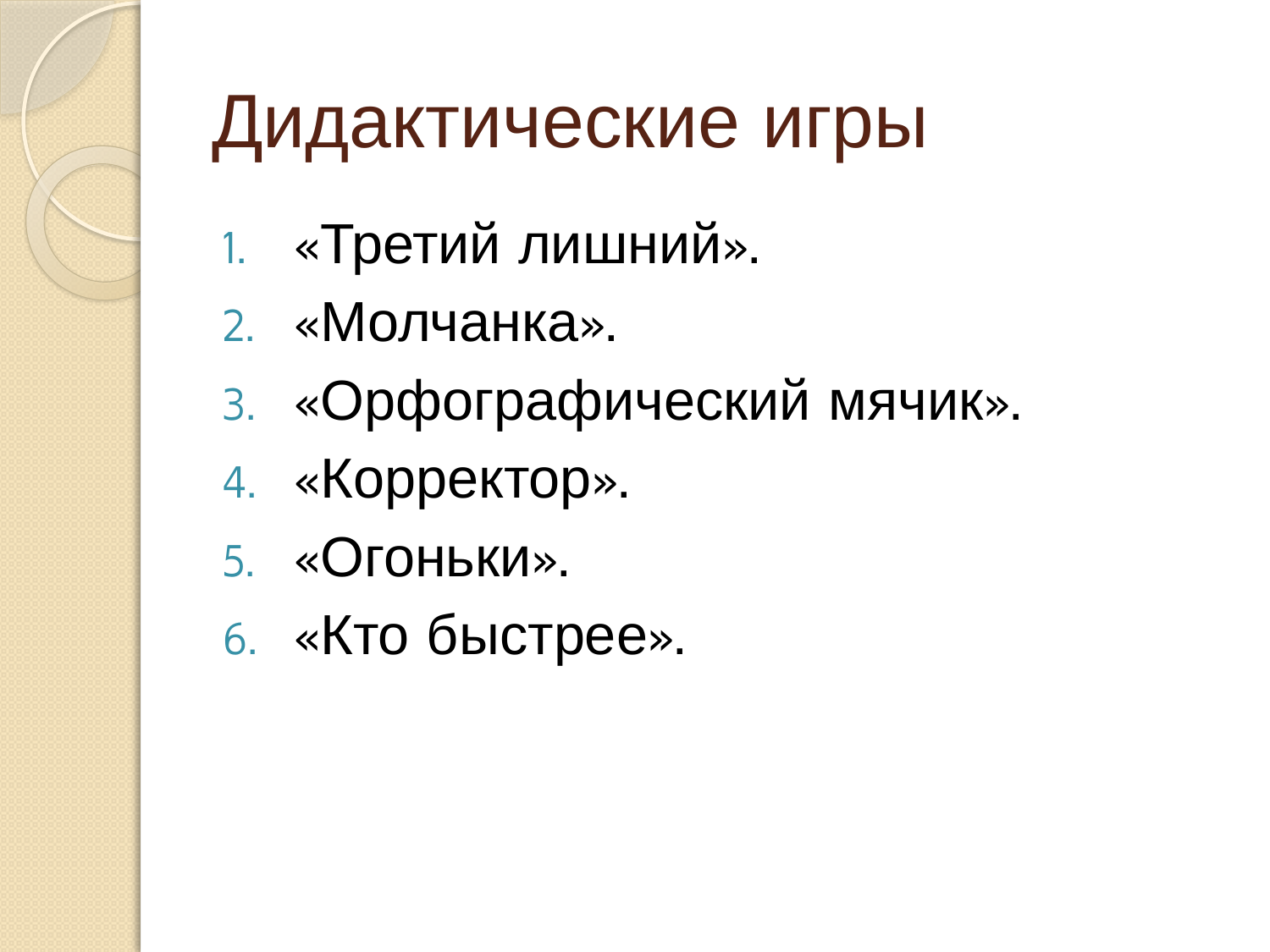

# Дидактические игры
«Третий лишний».
«Молчанка».
«Орфографический мячик».
«Корректор».
«Огоньки».
«Кто быстрее».